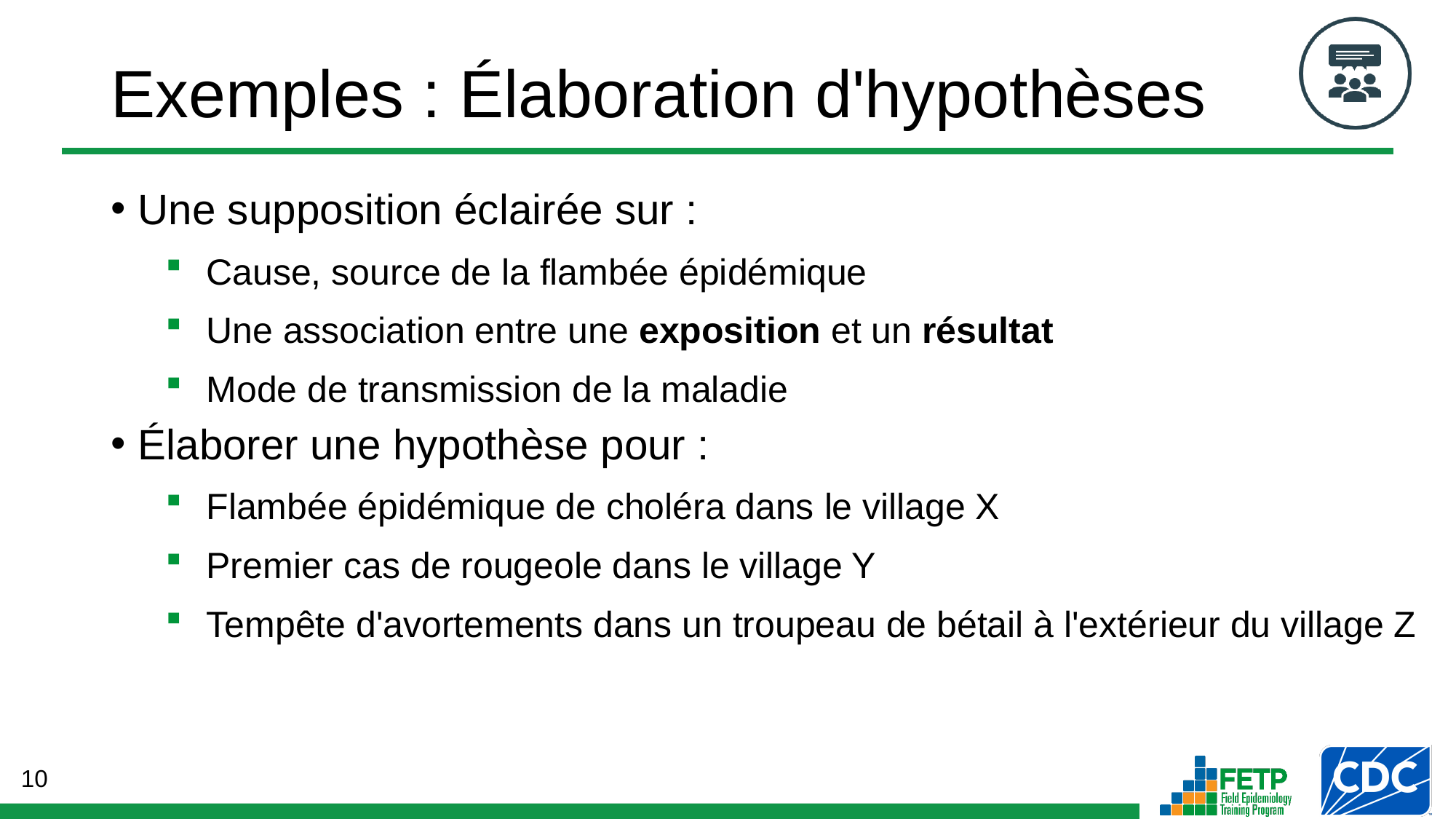

Exemples : Élaboration d'hypothèses
Une supposition éclairée sur :
Cause, source de la flambée épidémique
Une association entre une exposition et un résultat
Mode de transmission de la maladie
Élaborer une hypothèse pour :
Flambée épidémique de choléra dans le village X
Premier cas de rougeole dans le village Y
Tempête d'avortements dans un troupeau de bétail à l'extérieur du village Z